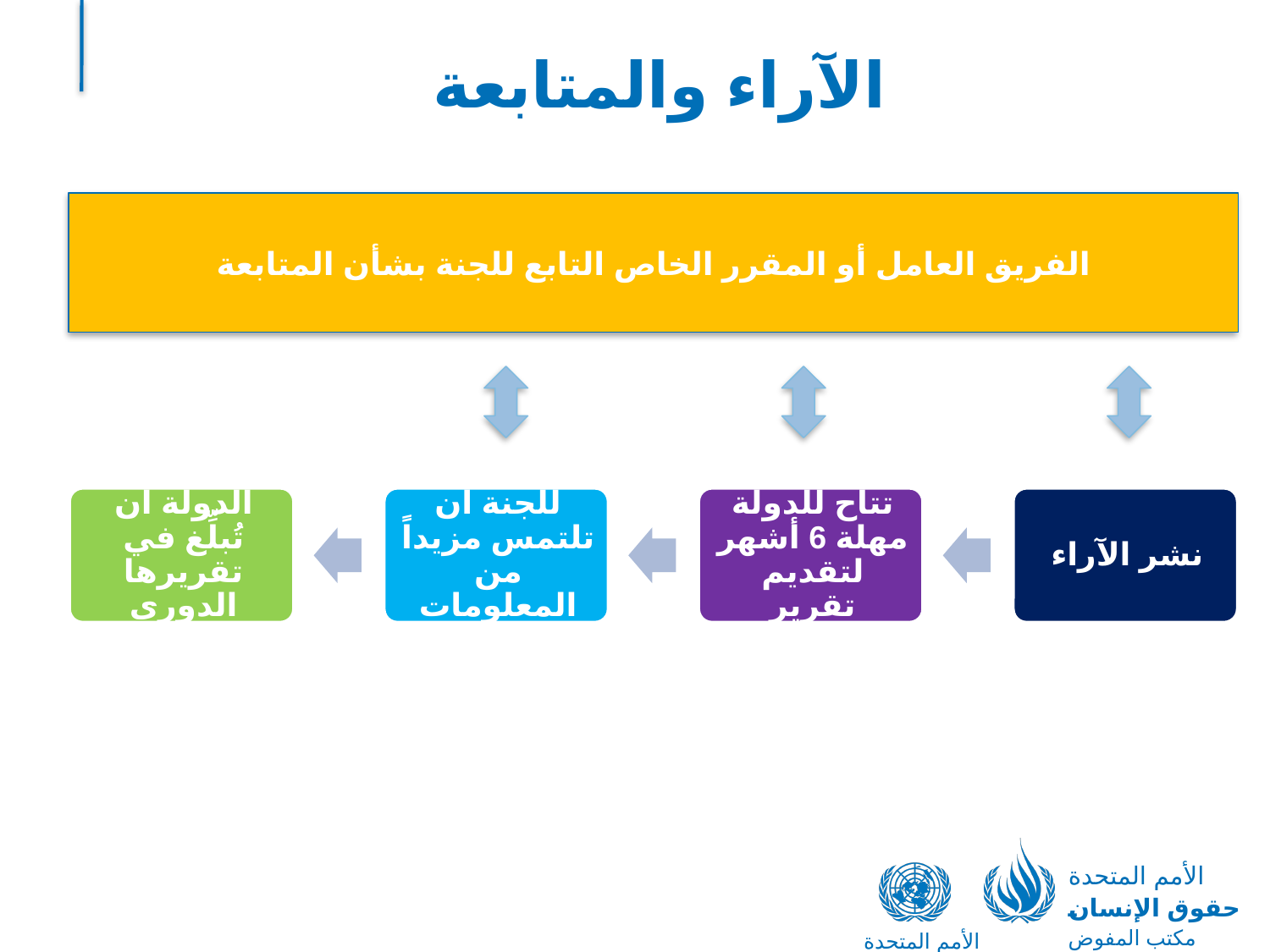

# الآراء والمتابعة

الفريق العامل أو المقرر الخاص التابع للجنة بشأن المتابعة
نشر الآراء

تتاح للدولة مهلة 6 أشهر لتقديم تقرير

للجنة أن تلتمس مزيداً من المعلومات

يتعيَّن على الدولة أن تُبلِّغ في تقريرها الدوري التالي

الأمم المتحدة
حقوق الإنسان
مكتب المفوض السامي
الأمم المتحدة